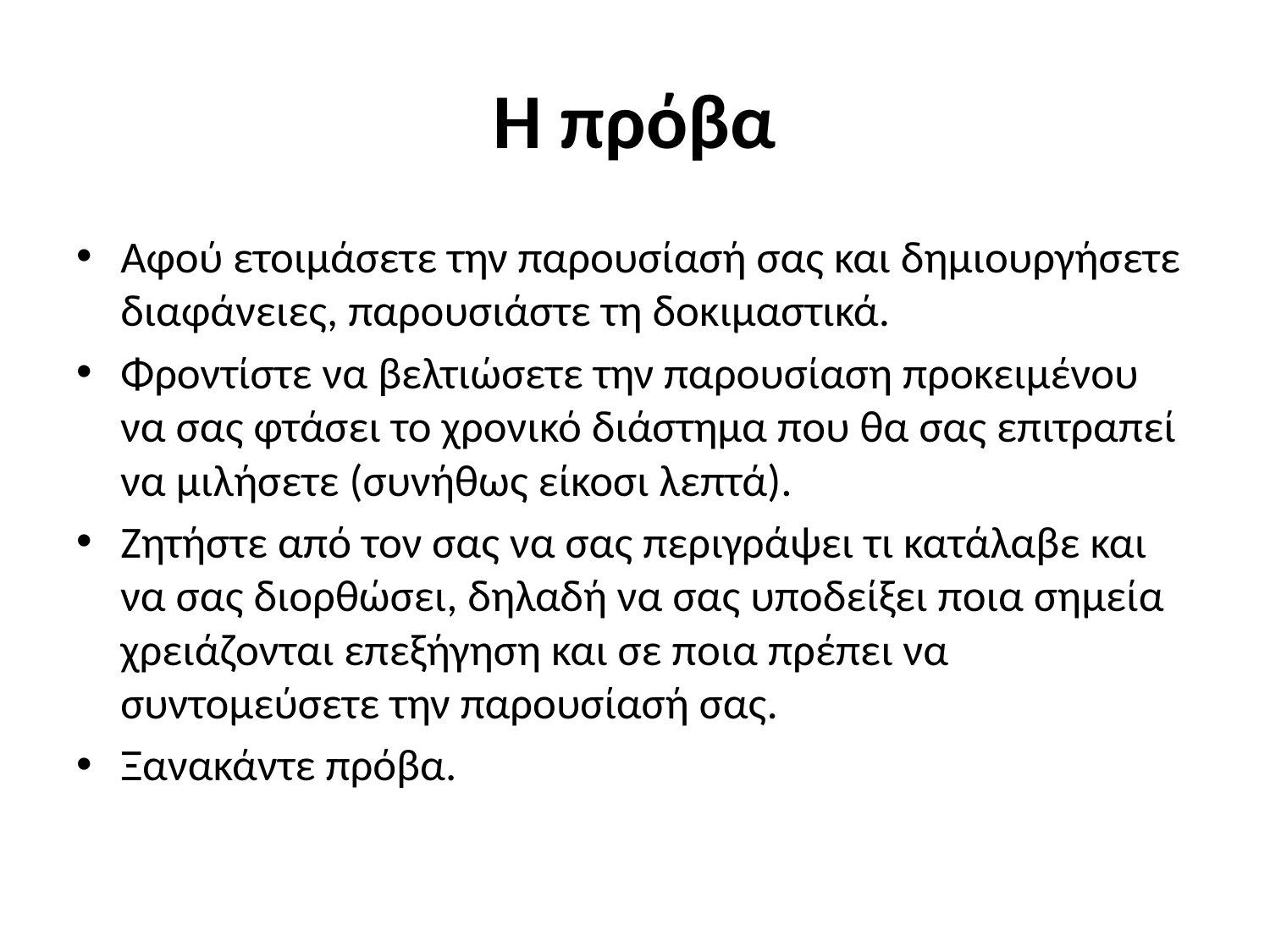

# Η πρόβα
Αφού ετοιμάσετε την παρουσίασή σας και δημιουργήσετε διαφάνειες, παρουσιάστε τη δοκιμαστικά.
Φροντίστε να βελτιώσετε την παρουσίαση προκειμένου να σας φτάσει το χρονικό διάστημα που θα σας επιτραπεί να μιλήσετε (συνήθως είκοσι λεπτά).
Ζητήστε από τον σας να σας περιγράψει τι κατάλαβε και να σας διορθώσει, δηλαδή να σας υποδείξει ποια σημεία χρειάζονται επεξήγηση και σε ποια πρέπει να συντομεύσετε την παρουσίασή σας.
Ξανακάντε πρόβα.